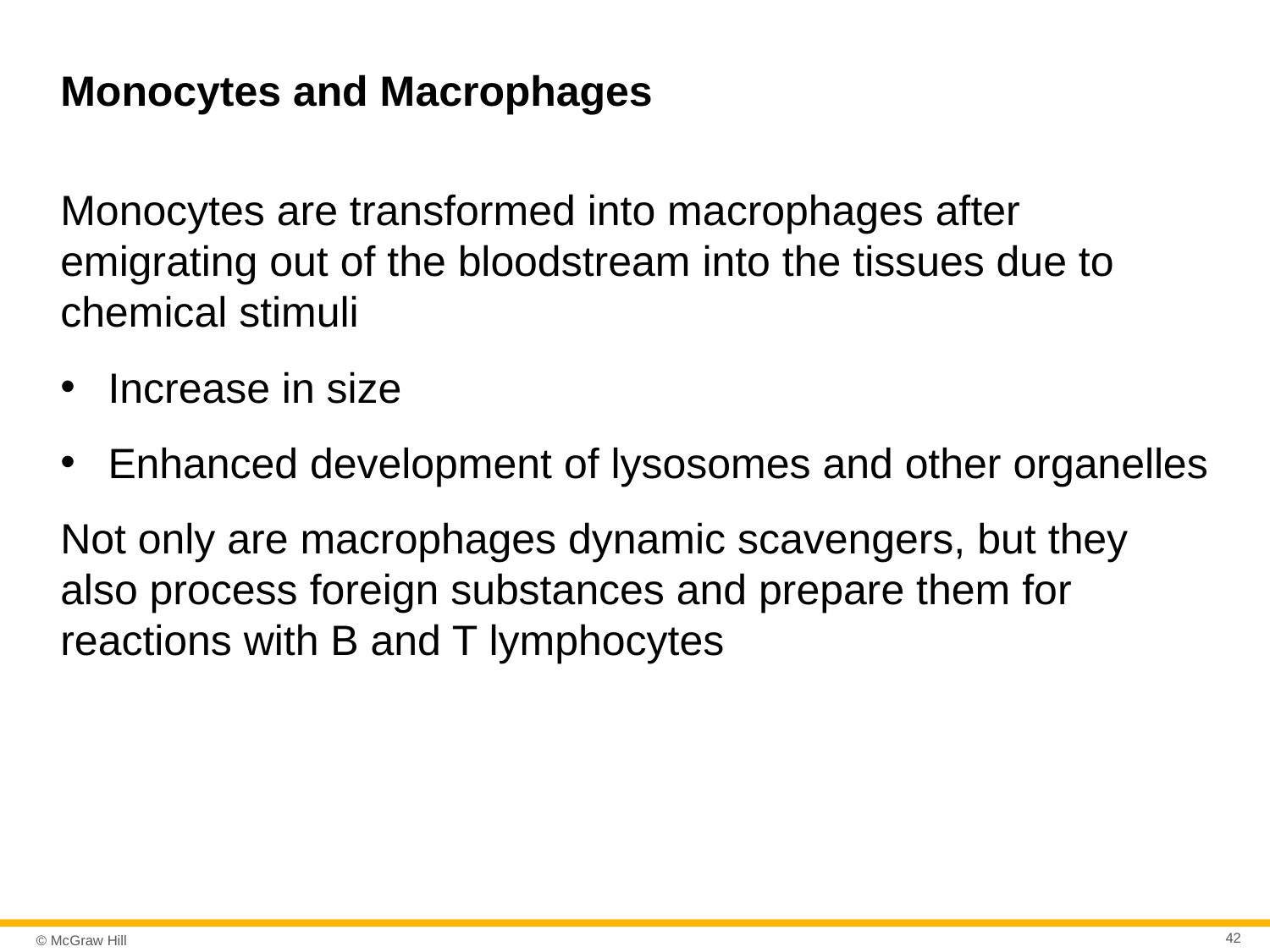

# Monocytes and Macrophages
Monocytes are transformed into macrophages after emigrating out of the bloodstream into the tissues due to chemical stimuli
Increase in size
Enhanced development of lysosomes and other organelles
Not only are macrophages dynamic scavengers, but they also process foreign substances and prepare them for reactions with B and T lymphocytes